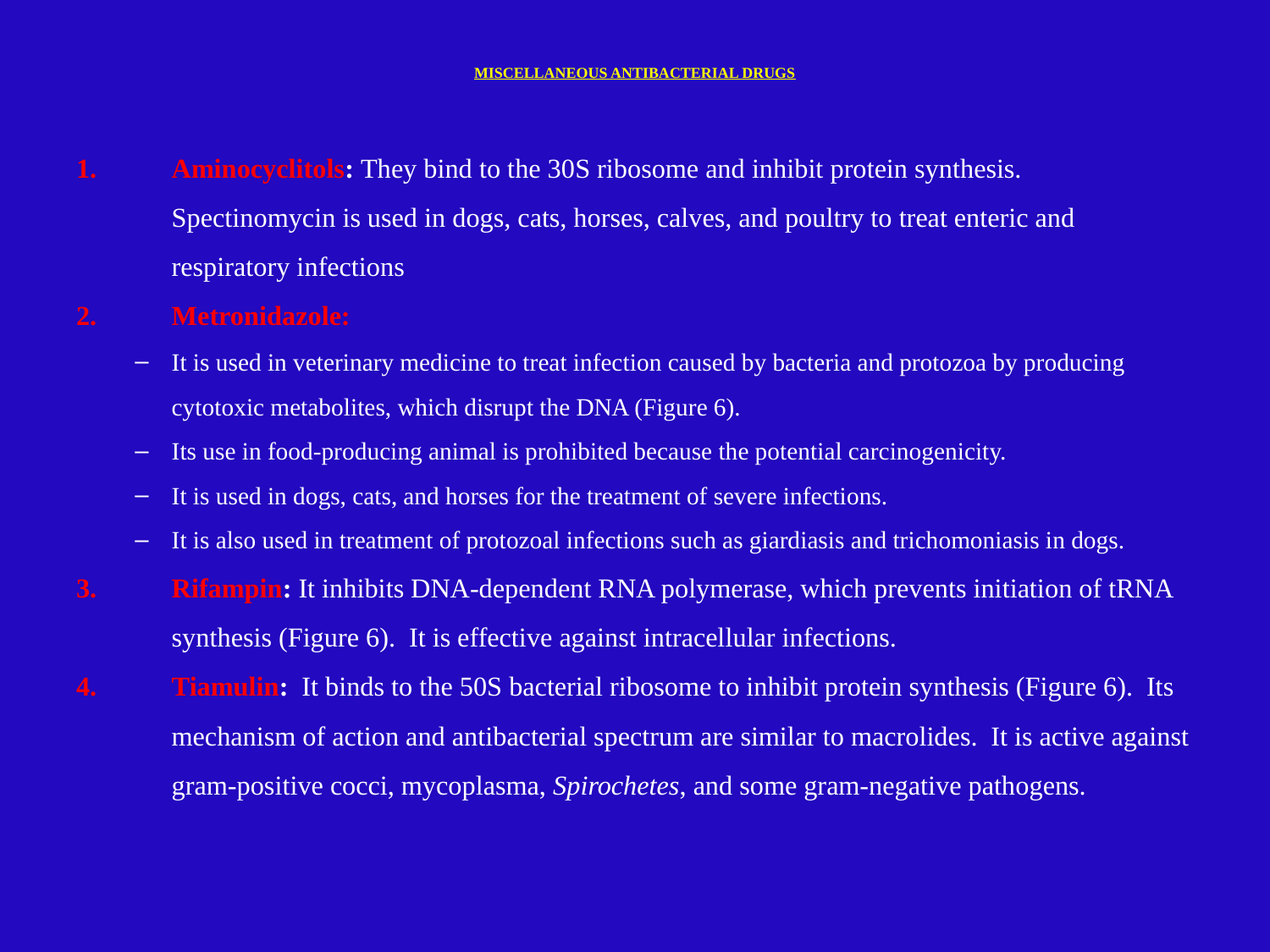

# MISCELLANEOUS ANTIBACTERIAL DRUGS

Aminocyclitols: They bind to the 30S ribosome and inhibit protein synthesis.   Spectinomycin is used in dogs, cats, horses, calves, and poultry to treat enteric and respiratory infections
Metronidazole:
It is used in veterinary medicine to treat infection caused by bacteria and protozoa by producing cytotoxic metabolites, which disrupt the DNA (Figure 6).
Its use in food-producing animal is prohibited because the potential carcinogenicity.
It is used in dogs, cats, and horses for the treatment of severe infections.
It is also used in treatment of protozoal infections such as giardiasis and trichomoniasis in dogs.
Rifampin: It inhibits DNA-dependent RNA polymerase, which prevents initiation of tRNA synthesis (Figure 6).  It is effective against intracellular infections.
Tiamulin:  It binds to the 50S bacterial ribosome to inhibit protein synthesis (Figure 6).  Its mechanism of action and antibacterial spectrum are similar to macrolides.  It is active against gram-positive cocci, mycoplasma, Spirochetes, and some gram-negative pathogens.